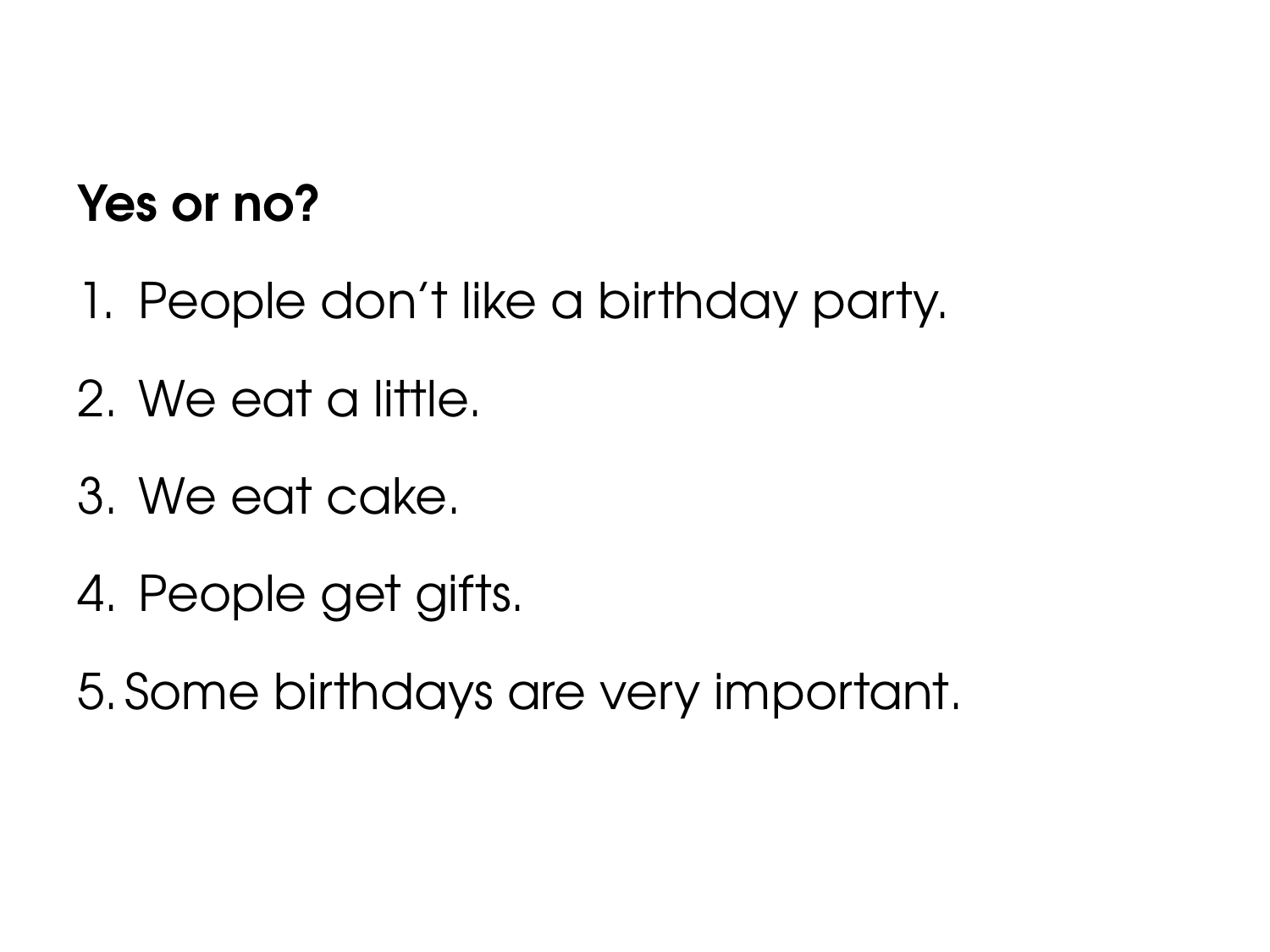

Yes or no?
 People don’t like a birthday party.
 We eat a little.
 We eat cake.
 People get gifts.
Some birthdays are very important.